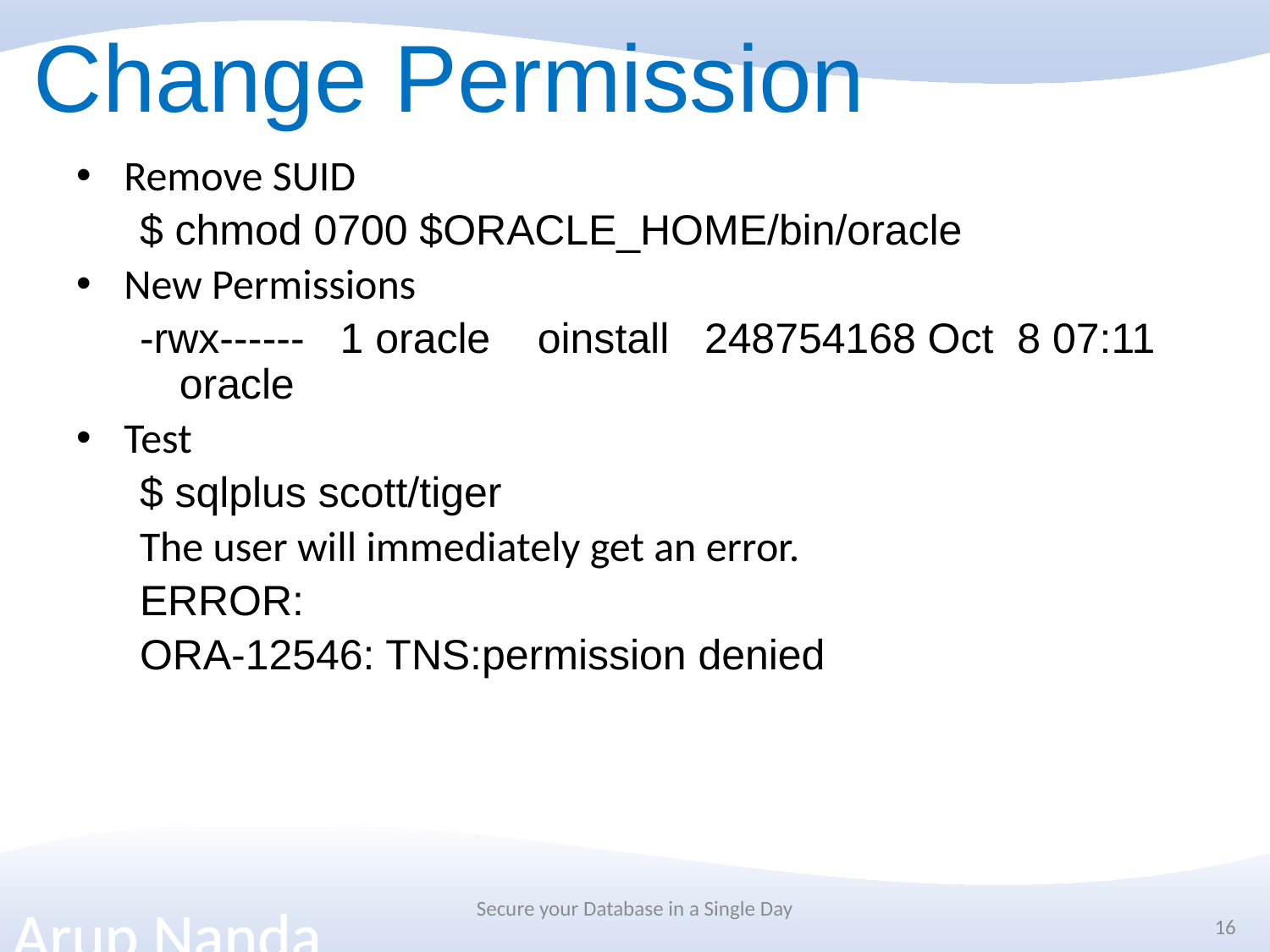

# Change Permission
Remove SUID
$ chmod 0700 $ORACLE_HOME/bin/oracle
New Permissions
-rwx------   1 oracle    oinstall   248754168 Oct  8 07:11 oracle
Test
$ sqlplus scott/tiger
The user will immediately get an error.
ERROR:
ORA-12546: TNS:permission denied
Secure your Database in a Single Day
16